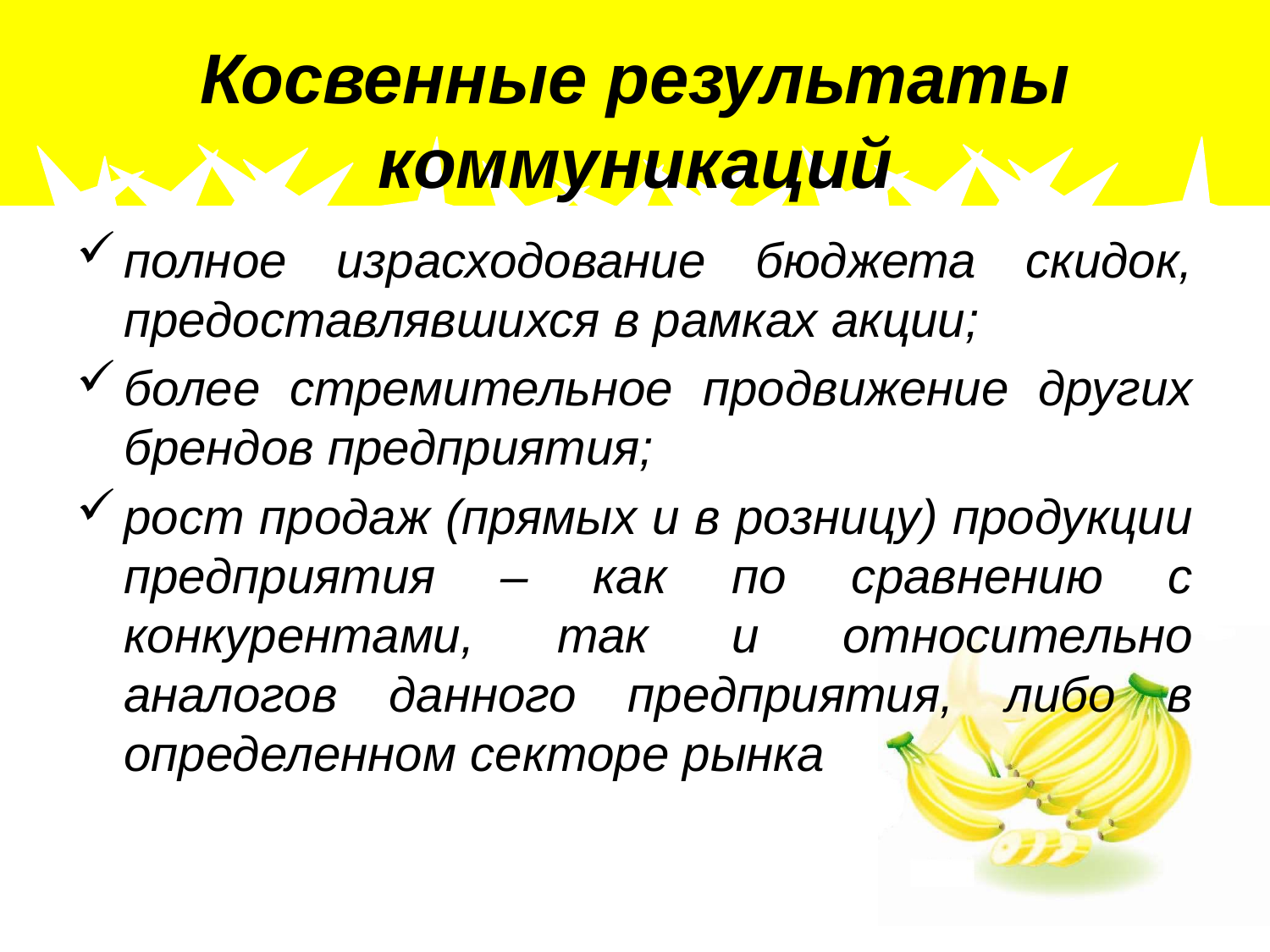

# Косвенные результаты коммуникаций
полное израсходование бюджета скидок, предоставлявшихся в рамках акции;
более стремительное продвижение других брендов предприятия;
рост продаж (прямых и в розницу) продукции предприятия – как по сравнению с конкурентами, так и относительно аналогов данного предприятия, либо в определенном секторе рынка